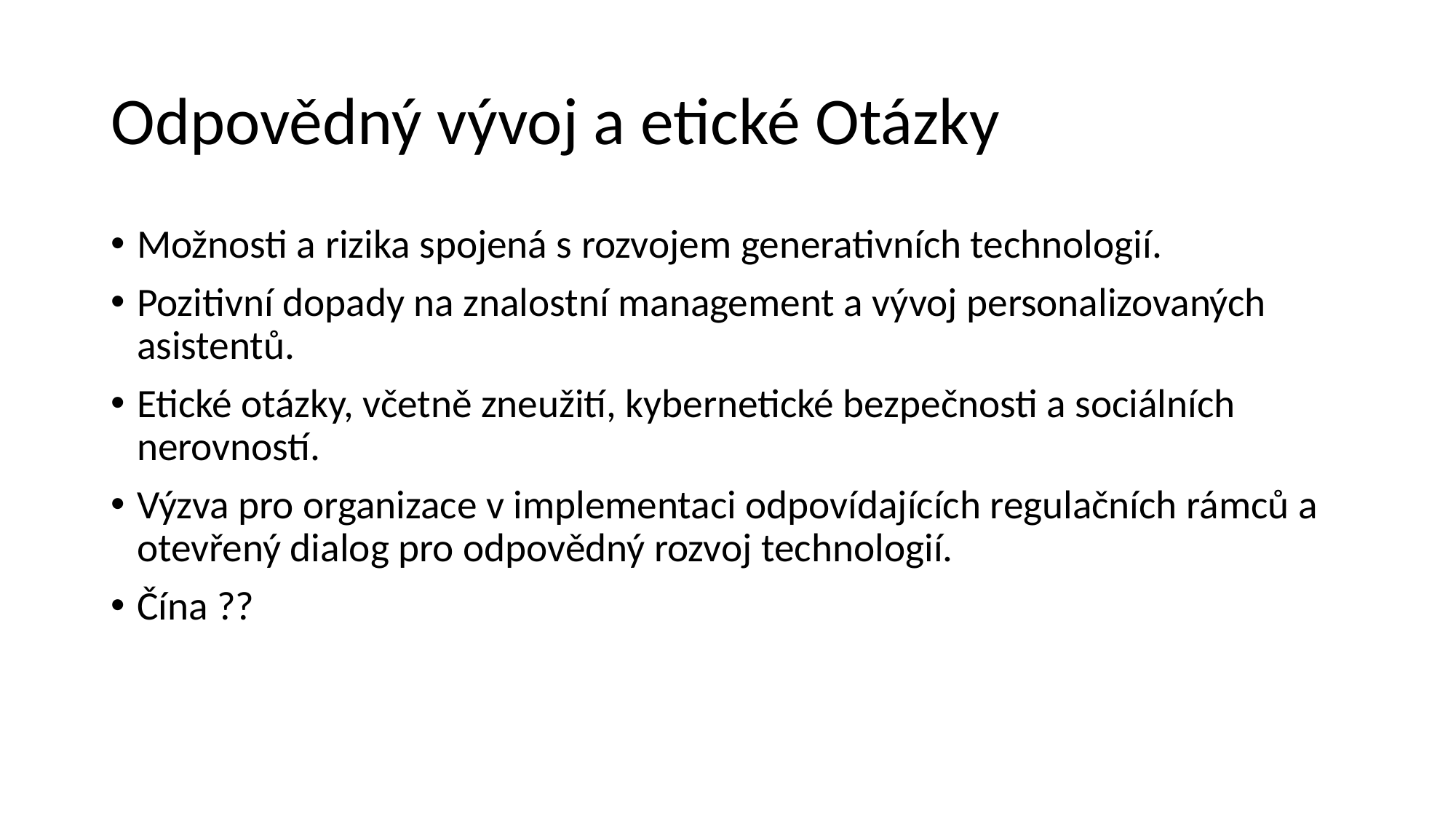

# Odpovědný vývoj a etické Otázky
Možnosti a rizika spojená s rozvojem generativních technologií.
Pozitivní dopady na znalostní management a vývoj personalizovaných asistentů.
Etické otázky, včetně zneužití, kybernetické bezpečnosti a sociálních nerovností.
Výzva pro organizace v implementaci odpovídajících regulačních rámců a otevřený dialog pro odpovědný rozvoj technologií.
Čína ??